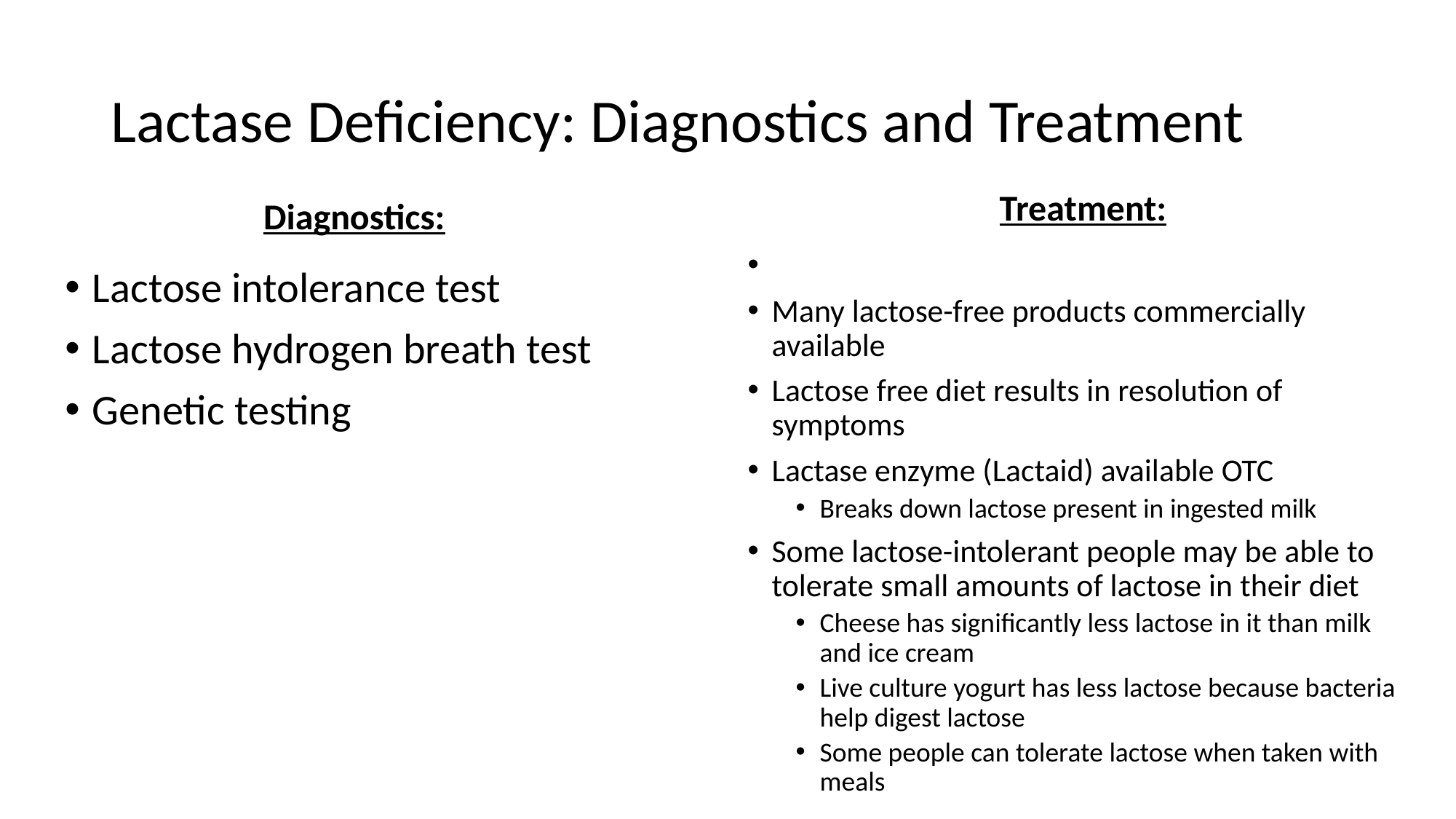

# Lactase Deficiency: Diagnostics and Treatment
Treatment:
Diagnostics:

Many lactose-free products commercially available
Lactose free diet results in resolution of symptoms
Lactase enzyme (Lactaid) available OTC
Breaks down lactose present in ingested milk
Some lactose-intolerant people may be able to tolerate small amounts of lactose in their diet
Cheese has significantly less lactose in it than milk and ice cream
Live culture yogurt has less lactose because bacteria help digest lactose
Some people can tolerate lactose when taken with meals
Lactose intolerance test
Lactose hydrogen breath test
Genetic testing